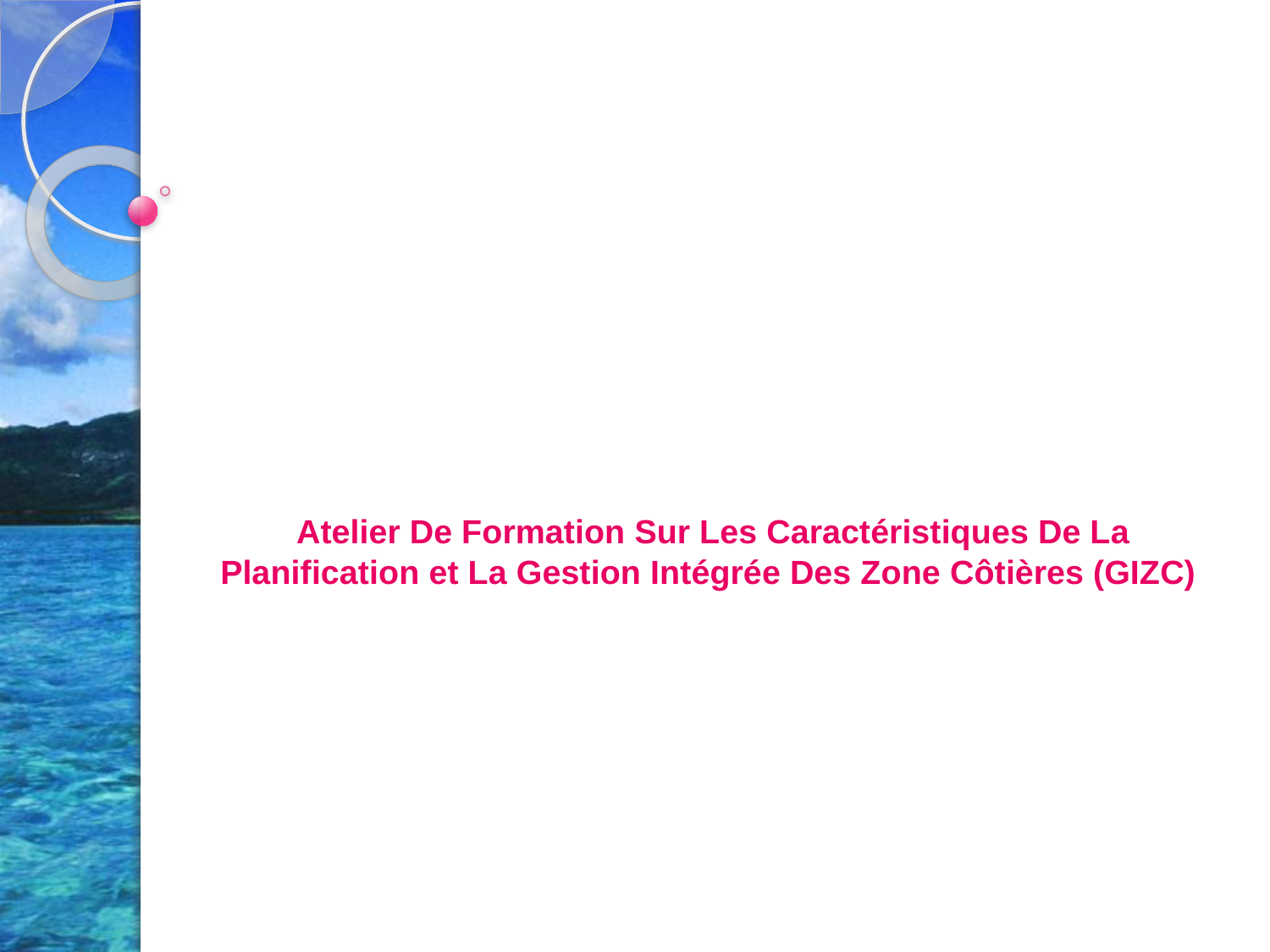

# Atelier De Formation Sur Les Caractéristiques De La Planification et La Gestion Intégrée Des Zone Côtières (GIZC)